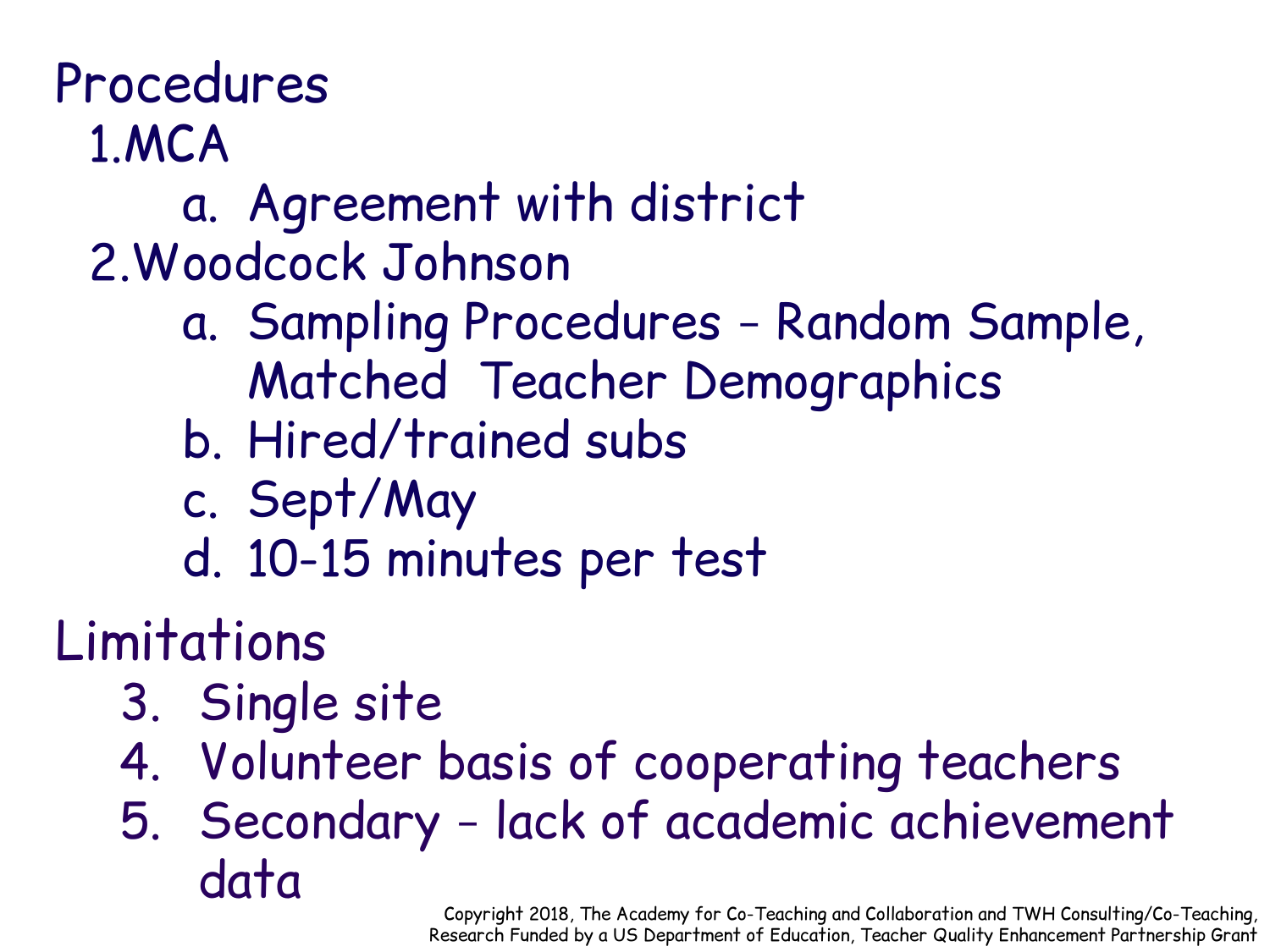

Procedures
MCA
Agreement with district
Woodcock Johnson
Sampling Procedures – Random Sample, Matched  Teacher Demographics
Hired/trained subs
Sept/May
10-15 minutes per test

Limitations
Single site
Volunteer basis of cooperating teachers
Secondary – lack of academic achievement data
Copyright 2018, The Academy for Co-Teaching and Collaboration and TWH Consulting/Co-Teaching,
Research Funded by a US Department of Education, Teacher Quality Enhancement Partnership Grant